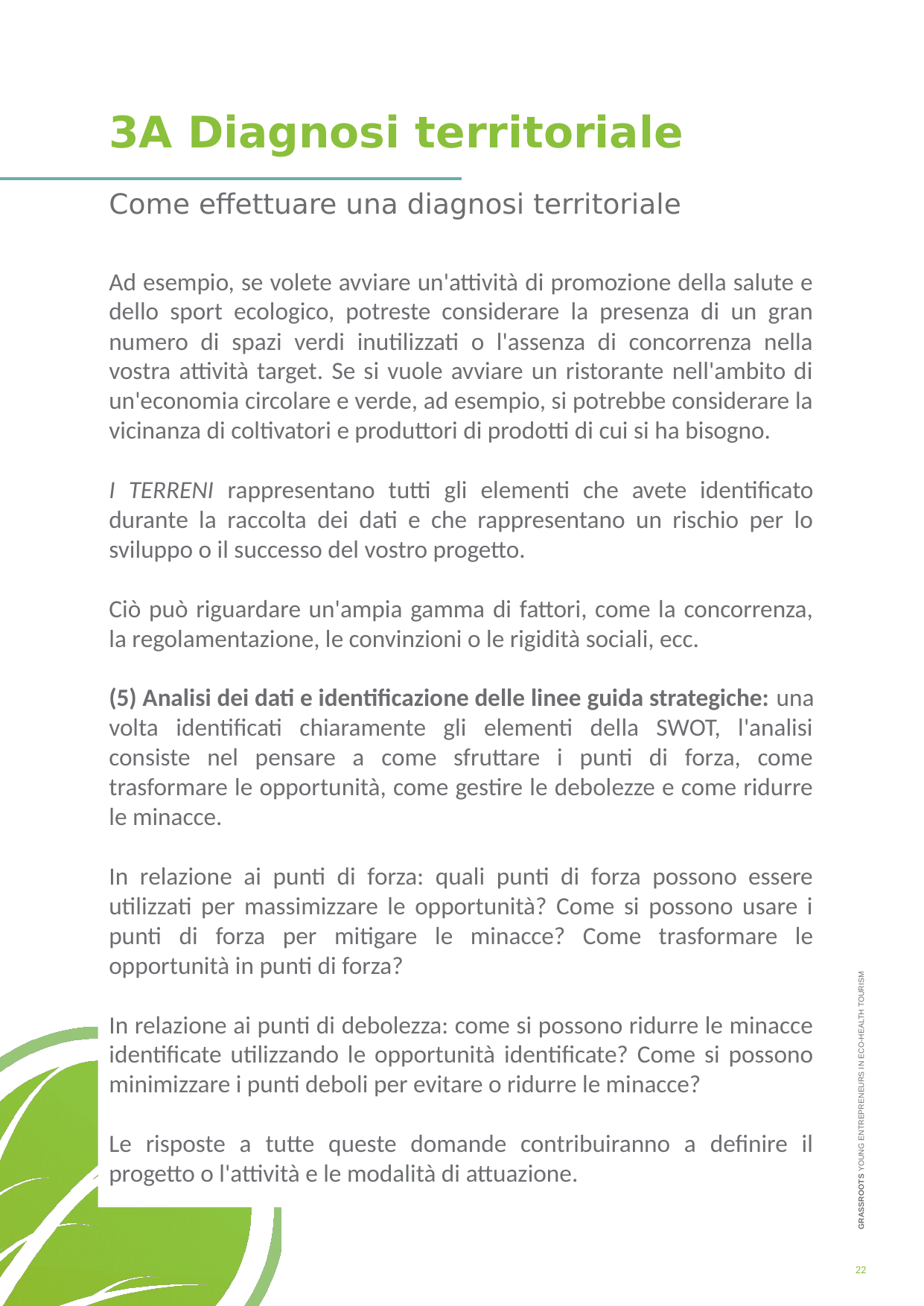

3A Diagnosi territoriale
Come effettuare una diagnosi territoriale
Ad esempio, se volete avviare un'attività di promozione della salute e dello sport ecologico, potreste considerare la presenza di un gran numero di spazi verdi inutilizzati o l'assenza di concorrenza nella vostra attività target. Se si vuole avviare un ristorante nell'ambito di un'economia circolare e verde, ad esempio, si potrebbe considerare la vicinanza di coltivatori e produttori di prodotti di cui si ha bisogno.

I TERRENI rappresentano tutti gli elementi che avete identificato durante la raccolta dei dati e che rappresentano un rischio per lo sviluppo o il successo del vostro progetto.

Ciò può riguardare un'ampia gamma di fattori, come la concorrenza, la regolamentazione, le convinzioni o le rigidità sociali, ecc.

(5) Analisi dei dati e identificazione delle linee guida strategiche: una volta identificati chiaramente gli elementi della SWOT, l'analisi consiste nel pensare a come sfruttare i punti di forza, come trasformare le opportunità, come gestire le debolezze e come ridurre le minacce.

In relazione ai punti di forza: quali punti di forza possono essere utilizzati per massimizzare le opportunità? Come si possono usare i punti di forza per mitigare le minacce? Come trasformare le opportunità in punti di forza?

In relazione ai punti di debolezza: come si possono ridurre le minacce identificate utilizzando le opportunità identificate? Come si possono minimizzare i punti deboli per evitare o ridurre le minacce?

Le risposte a tutte queste domande contribuiranno a definire il progetto o l'attività e le modalità di attuazione.

22